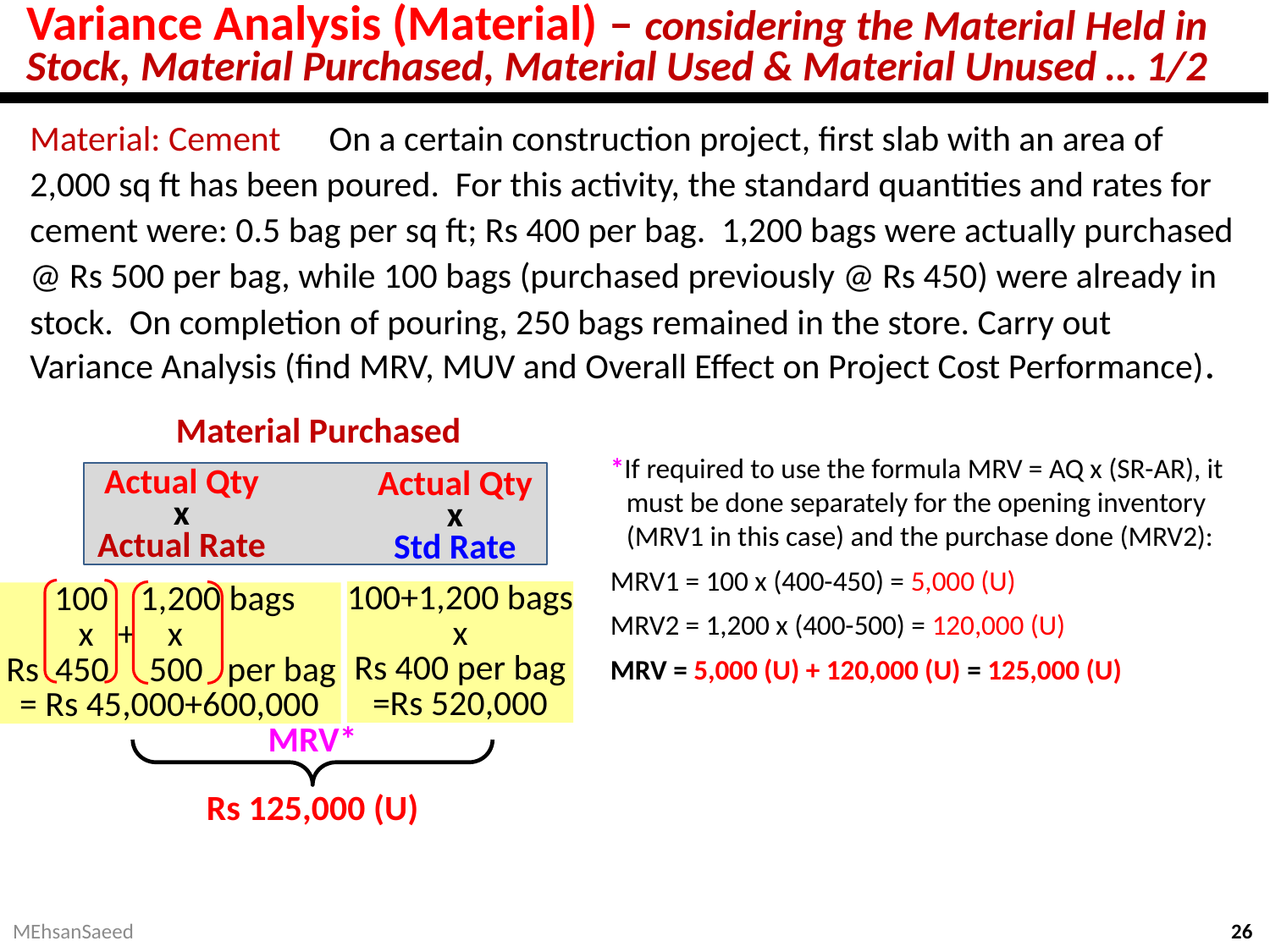

# Variance Analysis (Material) – considering the Material Held in Stock, Material Purchased, Material Used & Material Unused … 1/2
Material: Cement      On a certain construction project, first slab with an area of 2,000 sq ft has been poured.  For this activity, the standard quantities and rates for cement were: 0.5 bag per sq ft; Rs 400 per bag.  1,200 bags were actually purchased @ Rs 500 per bag, while 100 bags (purchased previously @ Rs 450) were already in stock.  On completion of pouring, 250 bags remained in the store. Carry out Variance Analysis (find MRV, MUV and Overall Effect on Project Cost Performance).
Material Purchased

Actual Qty
x
Actual Rate
Actual Qty
x
Std Rate
*If required to use the formula MRV = AQ x (SR-AR), it must be done separately for the opening inventory (MRV1 in this case) and the purchase done (MRV2):
MRV1 = 100 x (400-450) = 5,000 (U)
MRV2 = 1,200 x (400-500) = 120,000 (U)
MRV = 5,000 (U) + 120,000 (U) = 125,000 (U)

100+1,200 bags
x
Rs 400 per bag
=Rs 520,000
       100    1,200 bags
          x   +    x
 Rs  450     500   per bag
= Rs 45,000+600,000

MRV*
Rs 125,000 (U)
MEhsanSaeed
26